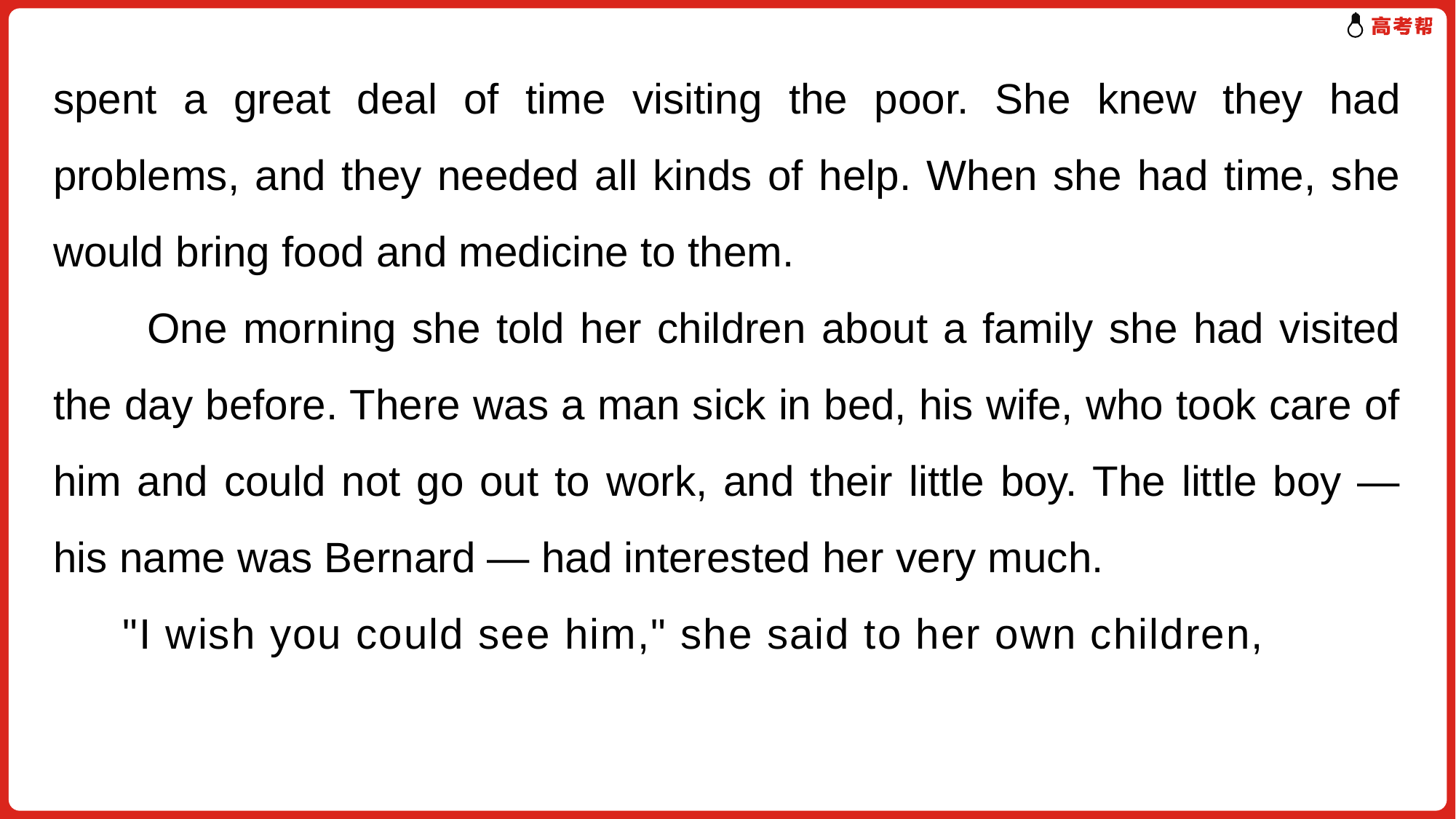

spent a great deal of time visiting the poor. She knew they had problems, and they needed all kinds of help. When she had time, she would bring food and medicine to them.
      One morning she told her children about a family she had visited the day before. There was a man sick in bed, his wife, who took care of him and could not go out to work, and their little boy. The little boy — his name was Bernard — had interested her very much.
      "I wish you could see him," she said to her own children,